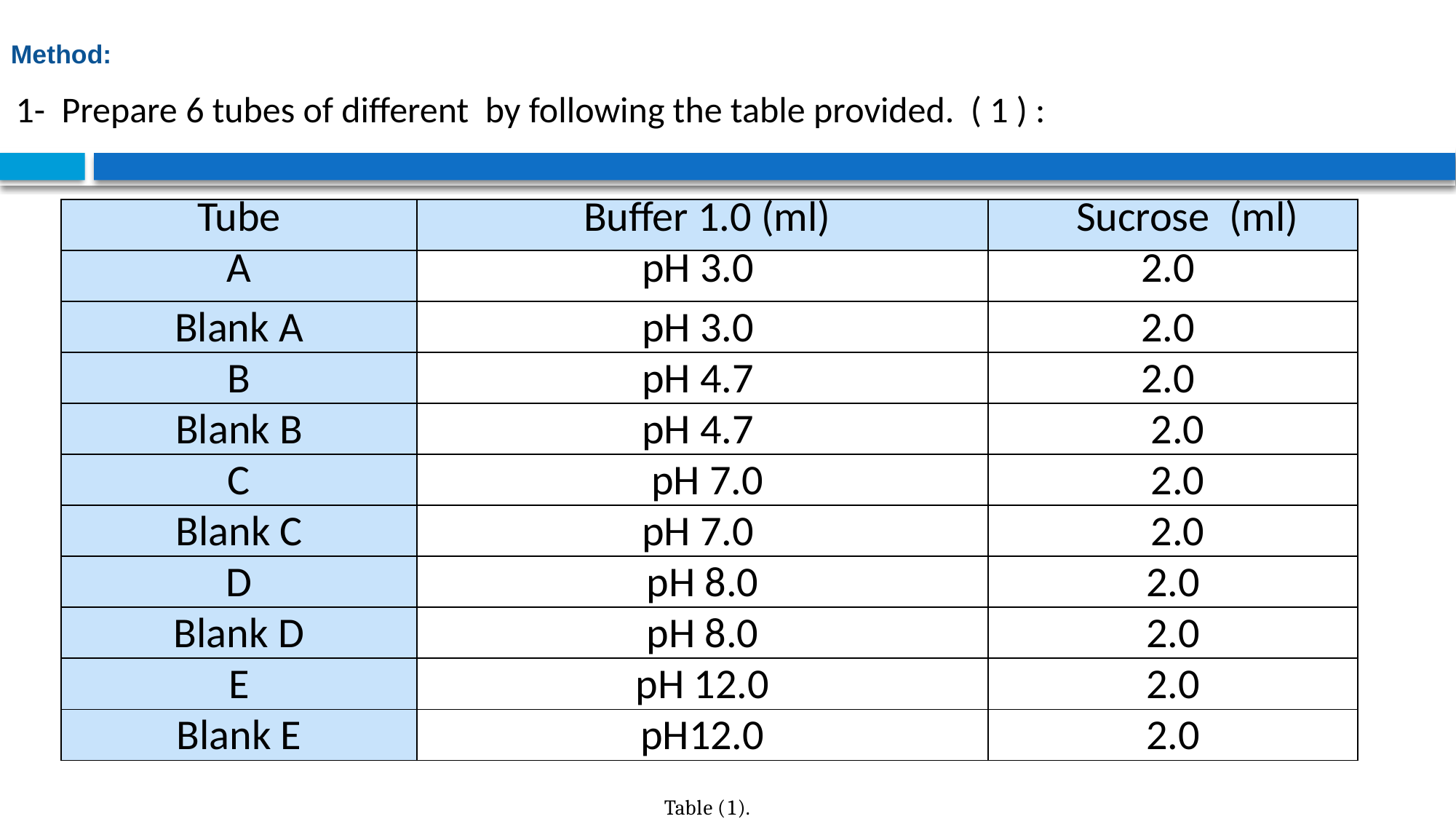

# Method:
1-  Prepare 6 tubes of different  by following the table provided.  ( 1 ) :

| Tube | Buffer 1.0 (ml) | Sucrose (ml) |
| --- | --- | --- |
| A | pH 3.0 | 2.0 |
| Blank A | pH 3.0 | 2.0 |
| B | pH 4.7 | 2.0 |
| Blank B | pH 4.7 | 2.0 |
| C | pH 7.0 | 2.0 |
| Blank C | pH 7.0 | 2.0 |
| D | pH 8.0 | 2.0 |
| Blank D | pH 8.0 | 2.0 |
| E | pH 12.0 | 2.0 |
| Blank E | pH12.0 | 2.0 |
Table (1).